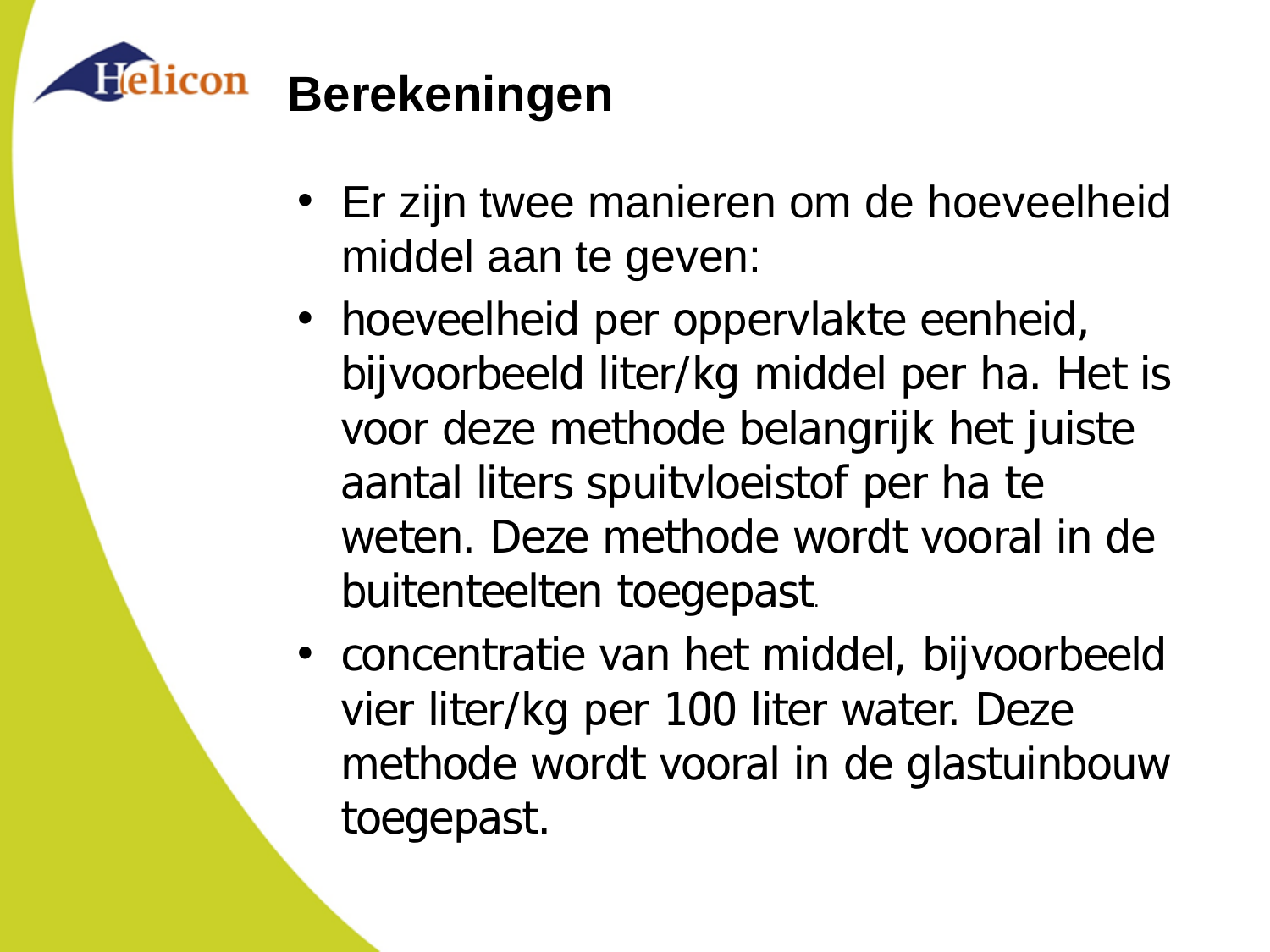

# Berekeningen
Er zijn twee manieren om de hoeveelheid middel aan te geven:
hoeveelheid per oppervlakte eenheid, bijvoorbeeld liter/kg middel per ha. Het is voor deze methode belangrijk het juiste aantal liters spuitvloei­stof per ha te weten. Deze methode wordt vooral in de buiten­teelten toegepast.
concentratie van het middel, bijvoorbeeld vier li­ter/kg per 100 liter water. Deze methode wordt vooral in de glastuinbouw toegepast.